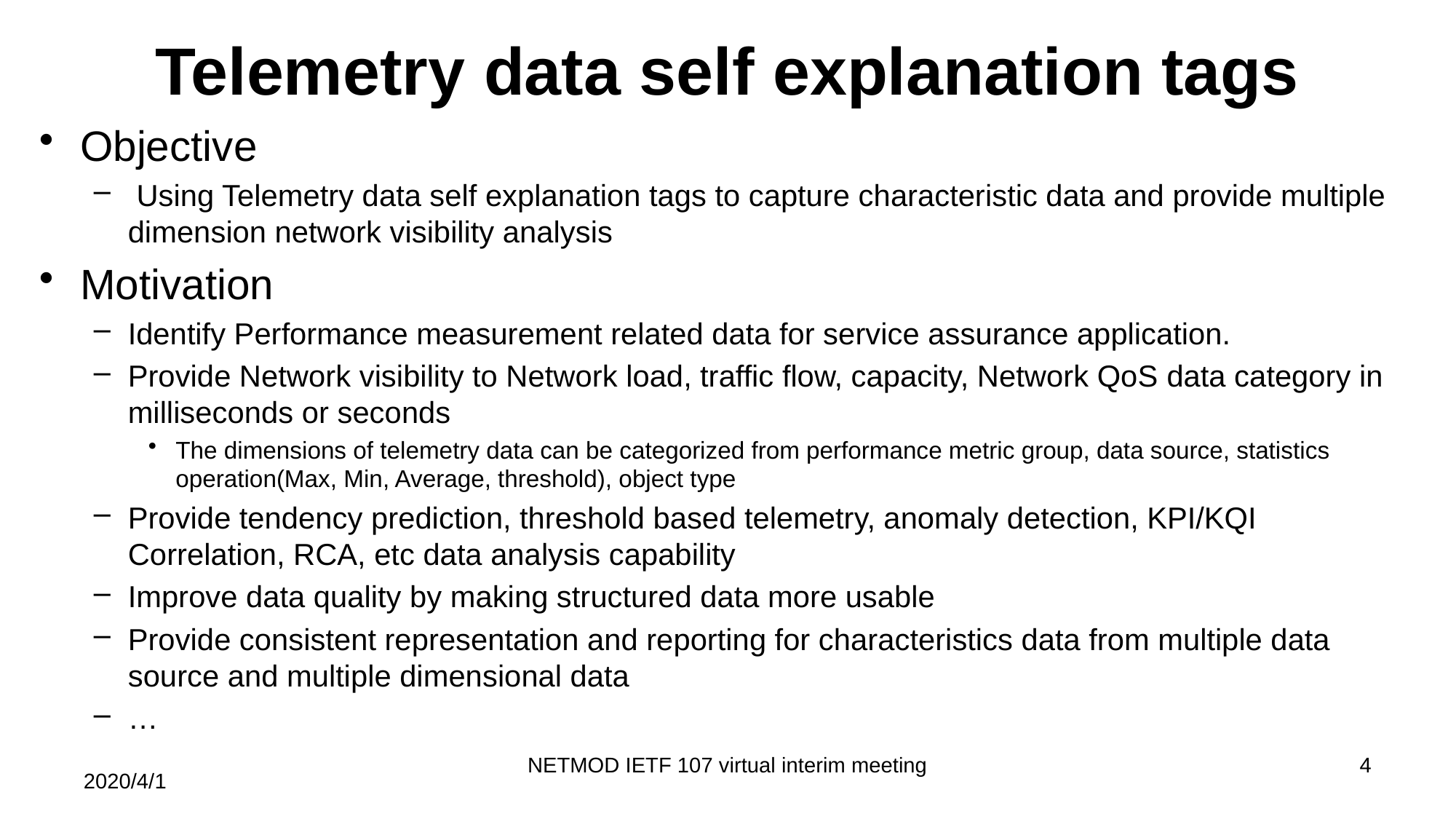

# Telemetry data self explanation tags
Objective
 Using Telemetry data self explanation tags to capture characteristic data and provide multiple dimension network visibility analysis
Motivation
Identify Performance measurement related data for service assurance application.
Provide Network visibility to Network load, traffic flow, capacity, Network QoS data category in milliseconds or seconds
The dimensions of telemetry data can be categorized from performance metric group, data source, statistics operation(Max, Min, Average, threshold), object type
Provide tendency prediction, threshold based telemetry, anomaly detection, KPI/KQI Correlation, RCA, etc data analysis capability
Improve data quality by making structured data more usable
Provide consistent representation and reporting for characteristics data from multiple data source and multiple dimensional data
…

NETMOD IETF 107 virtual interim meeting
4
2020/4/1